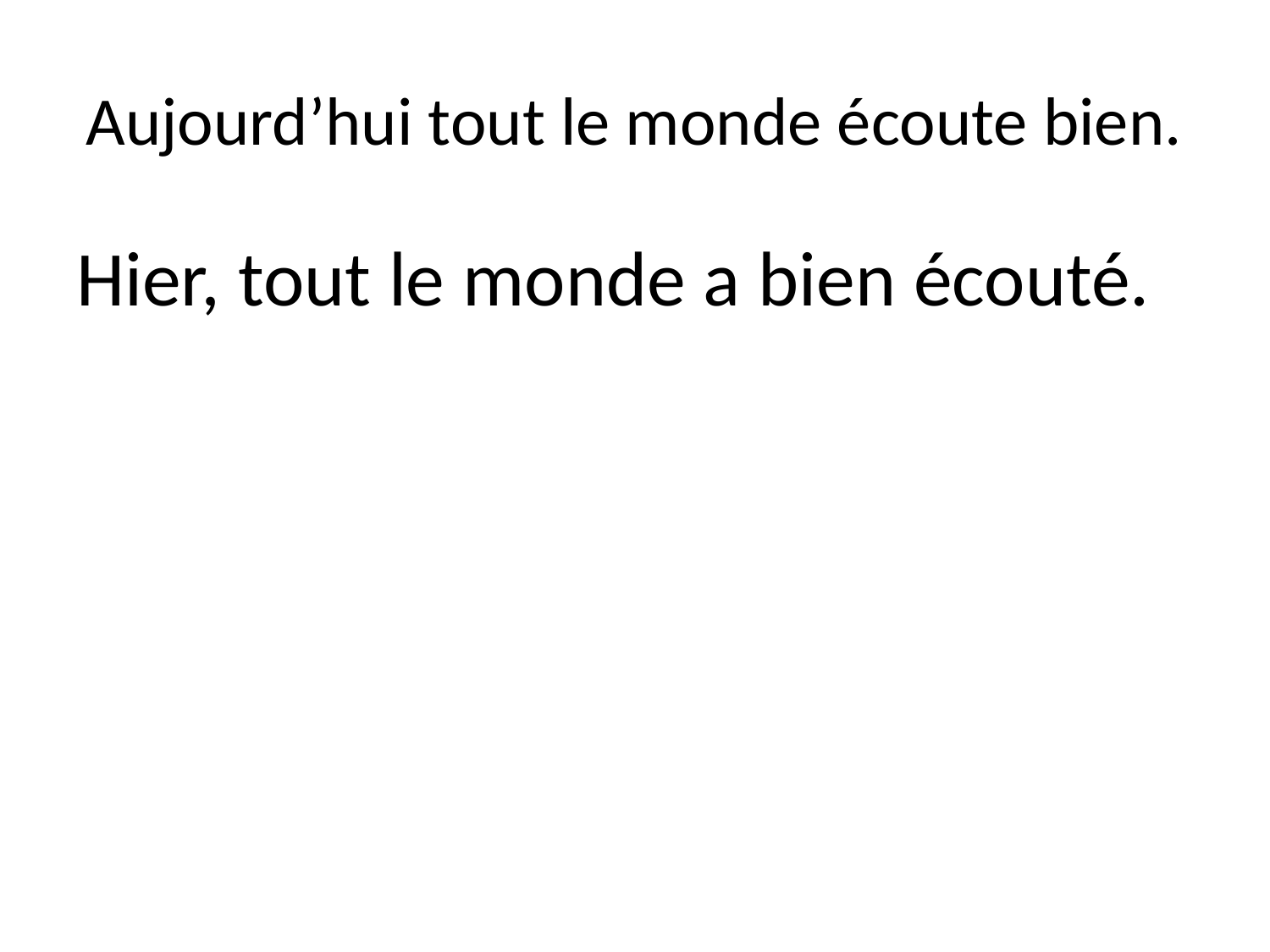

# Aujourd’hui tout le monde écoute bien.
Hier, tout le monde a bien écouté.